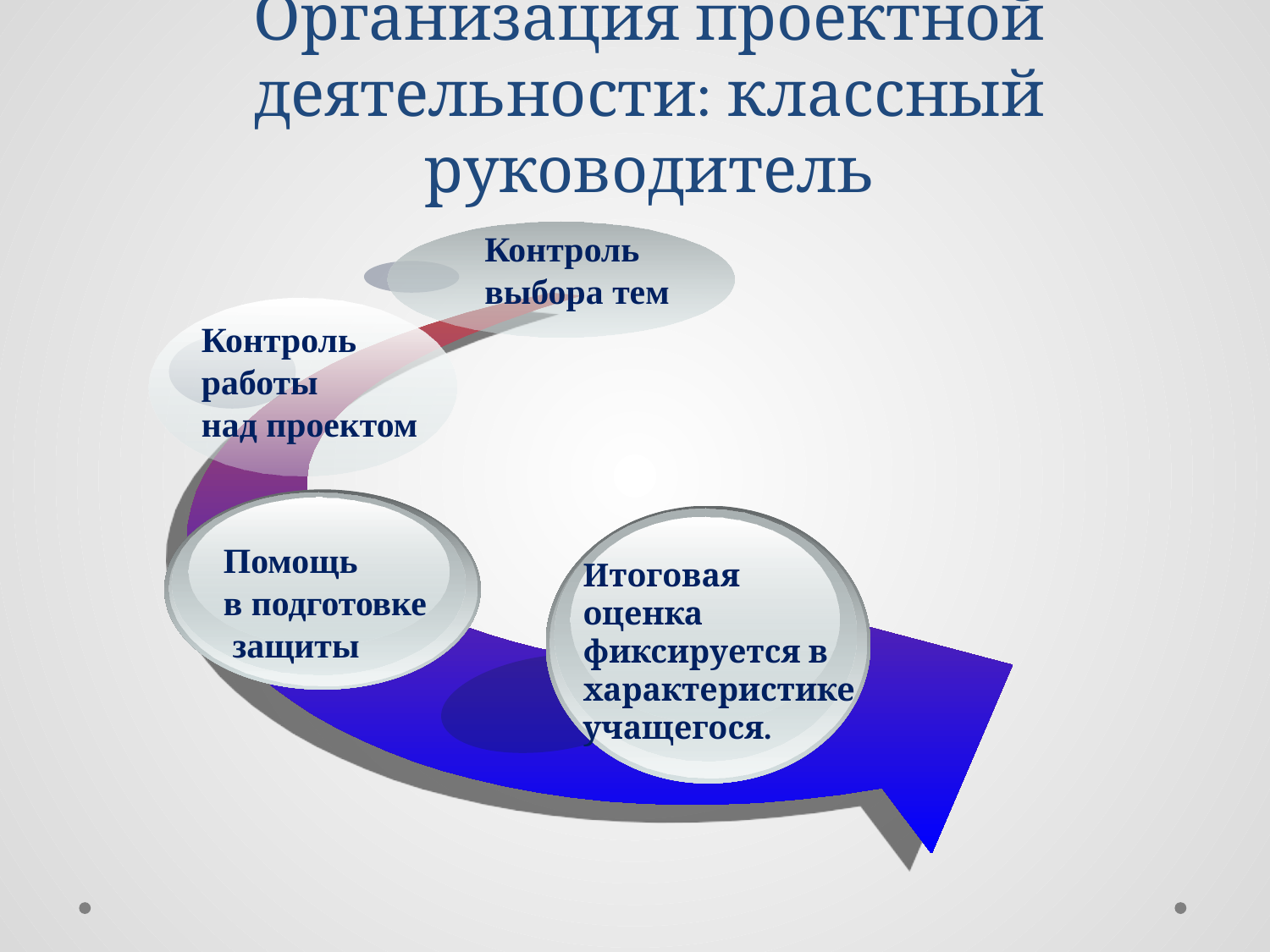

# Организация проектной деятельности: классный руководитель
Контроль
выбора тем

Контроль
работы
над проектом

        Помощь
        в подготовке
         защиты

Итоговая оценка
фиксируется в
характеристике учащегося.